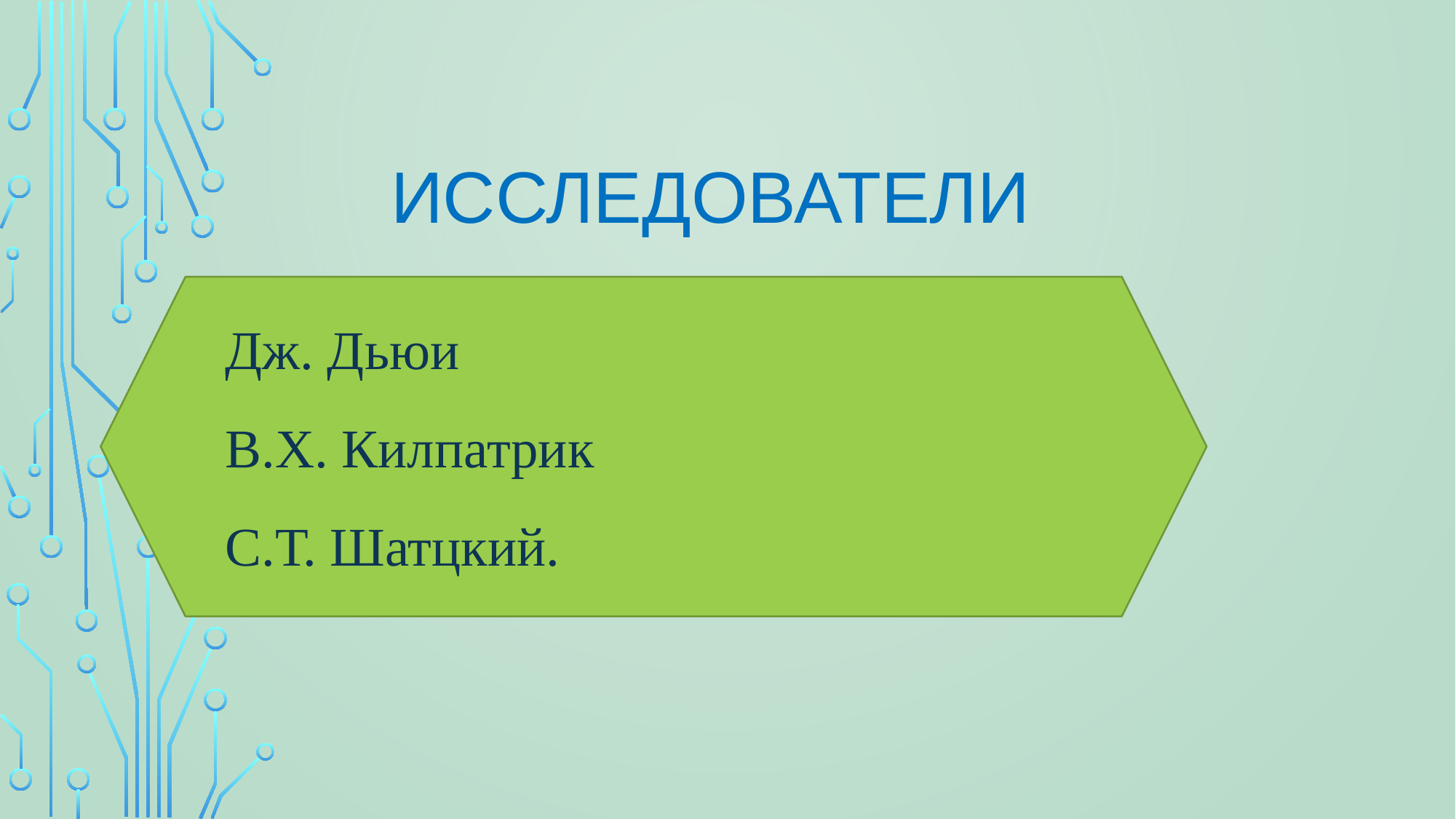

# Исследователи

Дж. Дьюи
В.Х. Килпатрик
С.Т. Шатцкий.